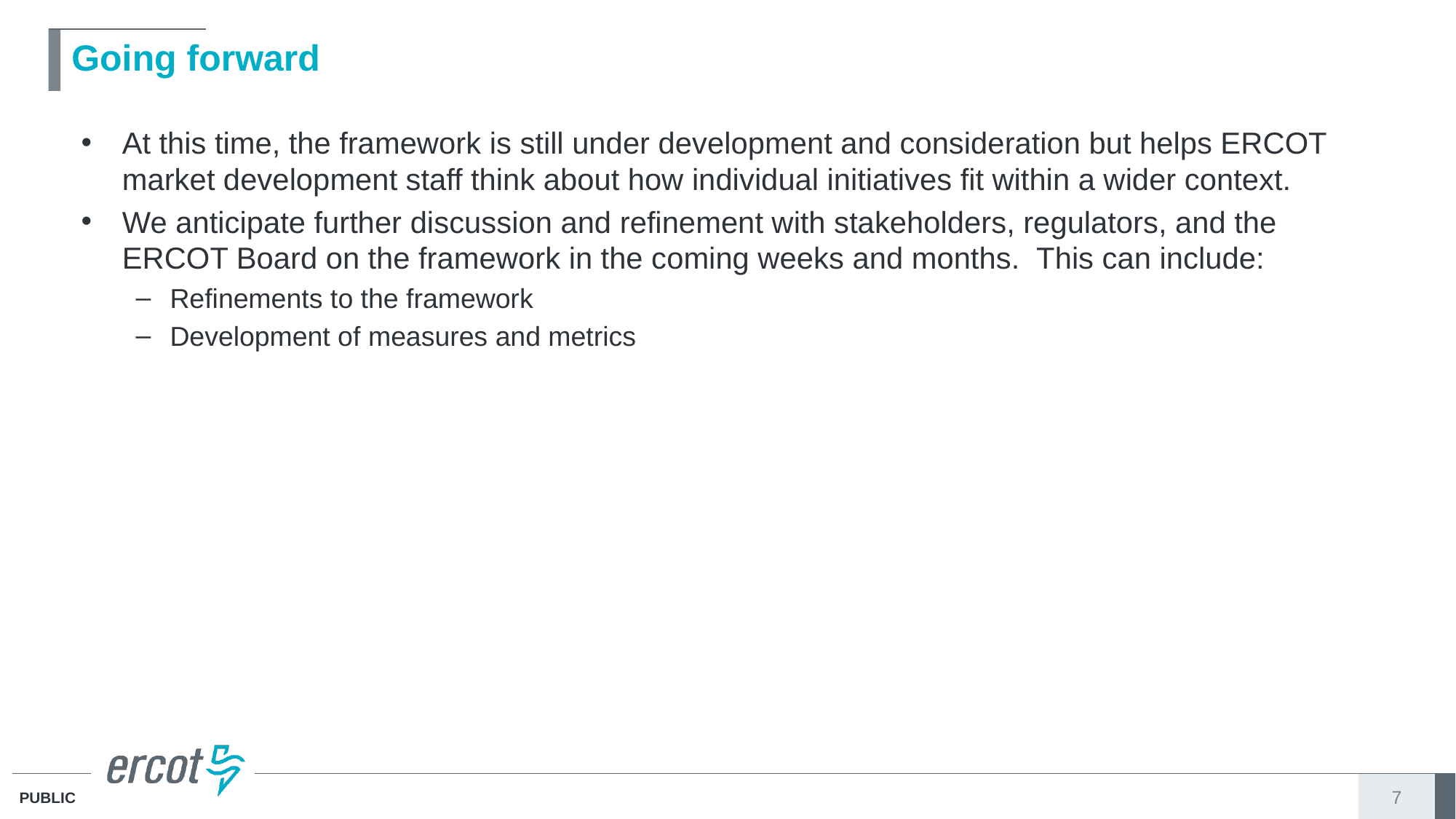

# Going forward
At this time, the framework is still under development and consideration but helps ERCOT market development staff think about how individual initiatives fit within a wider context.
We anticipate further discussion and refinement with stakeholders, regulators, and the ERCOT Board on the framework in the coming weeks and months.  This can include:
Refinements to the framework
Development of measures and metrics
7